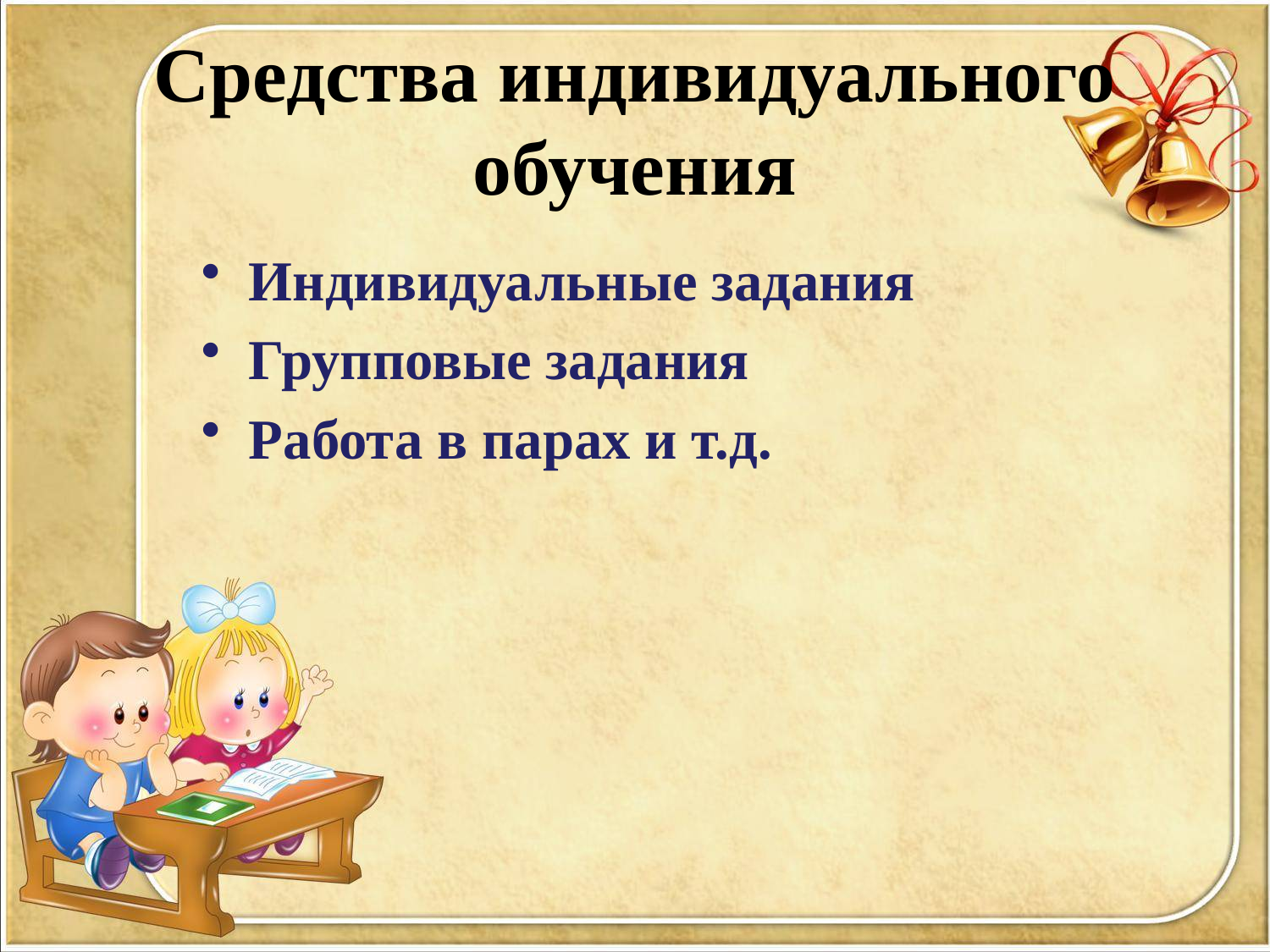

# Средства индивидуального обучения
Индивидуальные задания
Групповые задания
Работа в парах и т.д.